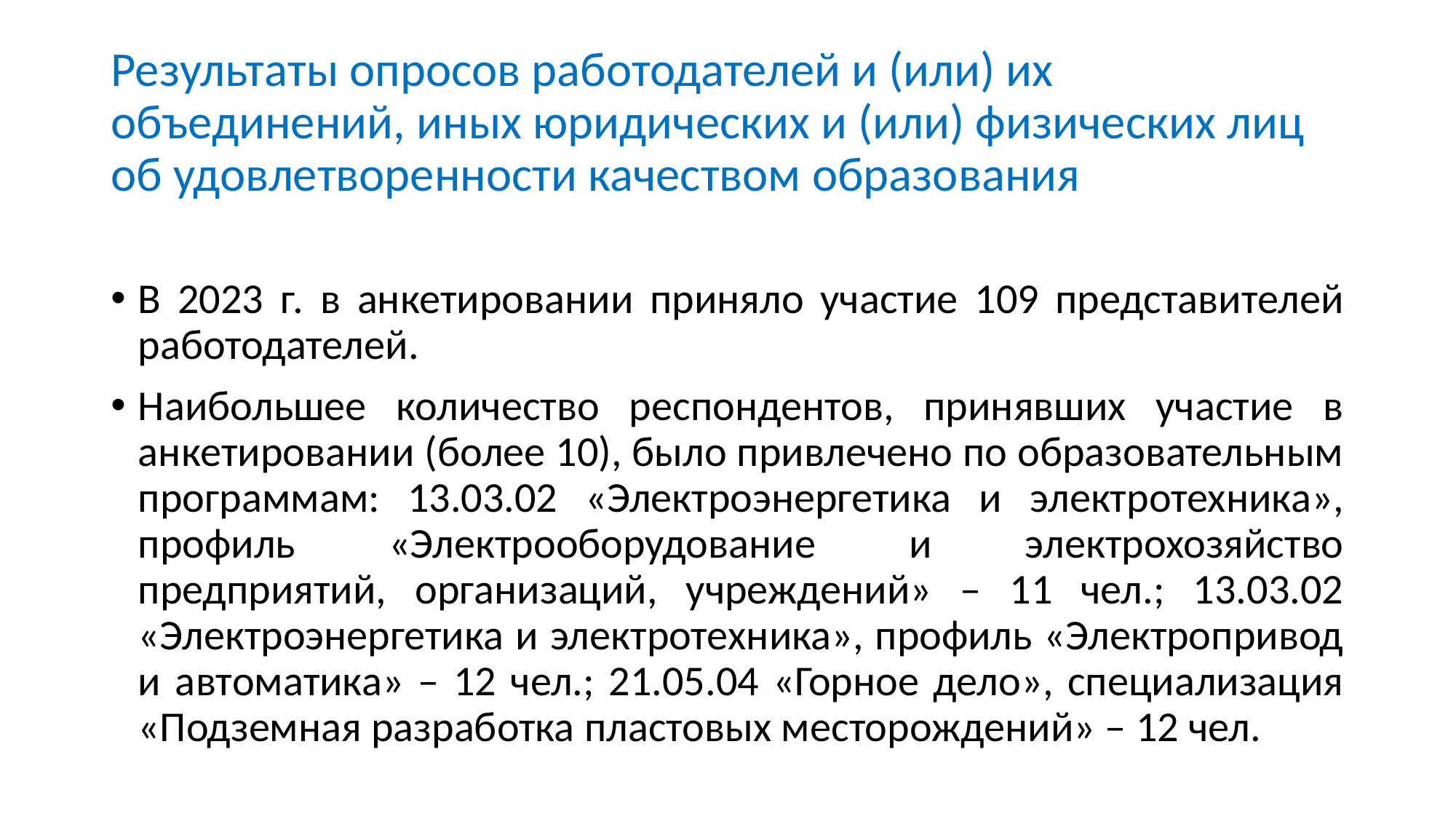

# Результаты опросов работодателей и (или) их объединений, иных юридических и (или) физических лиц об удовлетворенности качеством образования
В 2023 г. в анкетировании приняло участие 109 представителей работодателей.
Наибольшее количество респондентов, принявших участие в анкетировании (более 10), было привлечено по образовательным программам: 13.03.02 «Электроэнергетика и электротехника», профиль «Электрооборудование и электрохозяйство предприятий, организаций, учреждений» – 11 чел.; 13.03.02 «Электроэнергетика и электротехника», профиль «Электропривод и автоматика» – 12 чел.; 21.05.04 «Горное дело», специализация «Подземная разработка пластовых месторождений» – 12 чел.